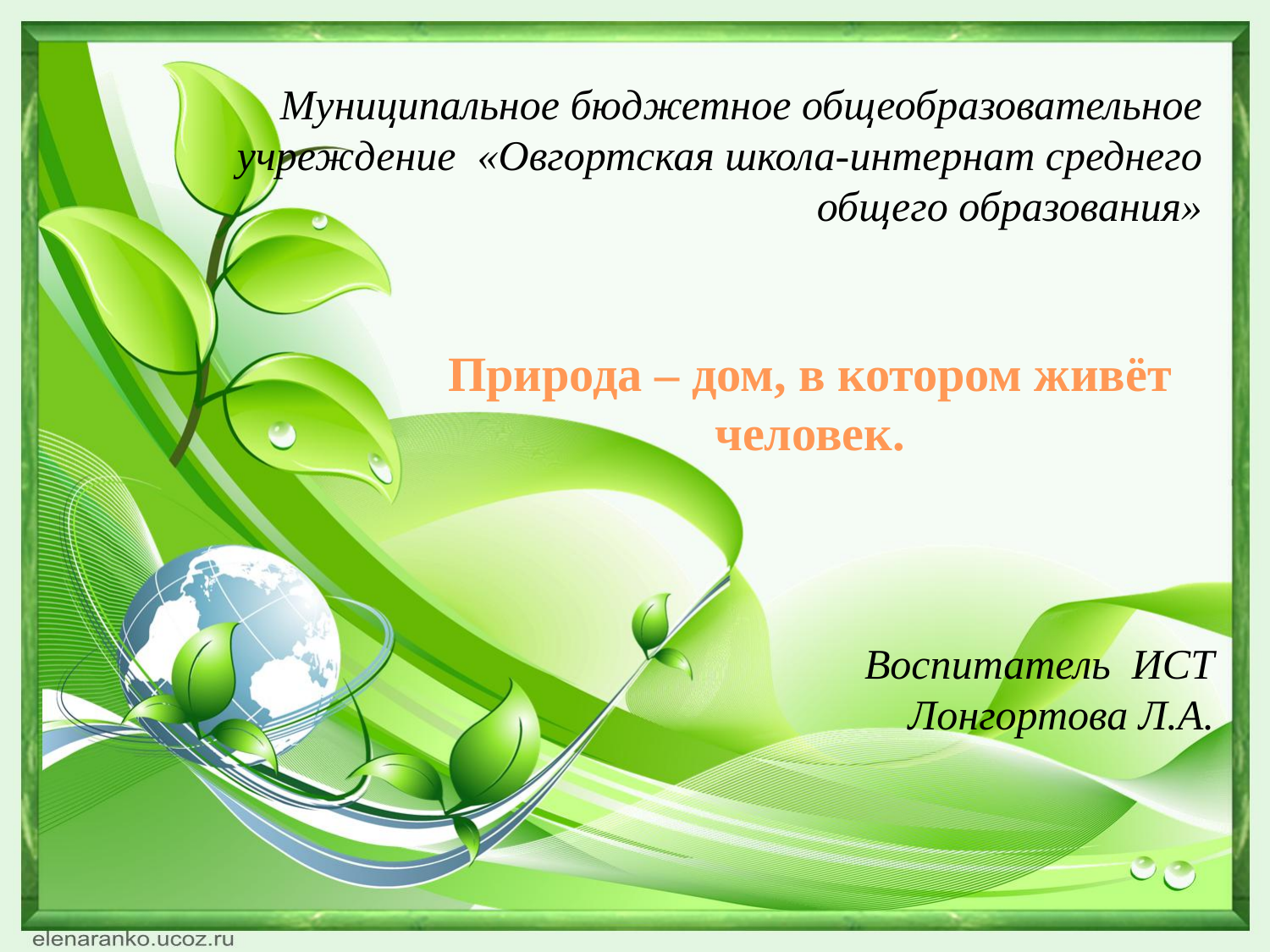

Муниципальное бюджетное общеобразовательное учреждение  «Овгортская школа-интернат среднего общего образования»
Природа – дом, в котором живёт человек.
Воспитатель  ИСТ
Лонгортова Л.А.